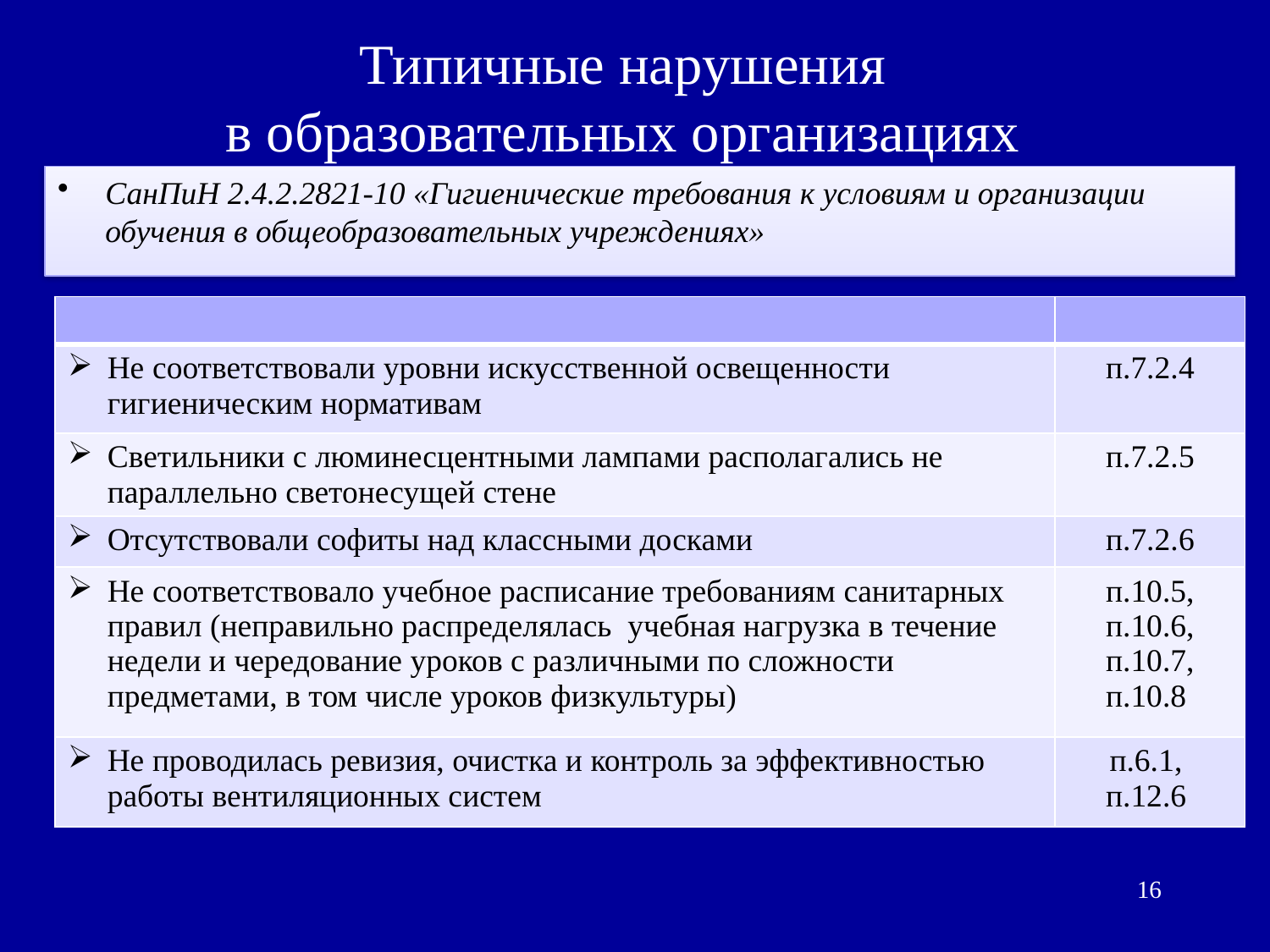

# Типичные нарушения в образовательных организациях
СанПиН 2.4.2.2821-10 «Гигиенические требования к условиям и организации обучения в общеобразовательных учреждениях»
|  |  |
| --- | --- |
| Не соответствовали уровни искусственной освещенности гигиеническим нормативам | п.7.2.4 |
| Светильники с люминесцентными лампами располагались не параллельно светонесущей стене | п.7.2.5 |
| Отсутствовали софиты над классными досками | п.7.2.6 |
| Не соответствовало учебное расписание требованиям санитарных правил (неправильно распределялась учебная нагрузка в течение недели и чередование уроков с различными по сложности предметами, в том числе уроков физкультуры) | п.10.5, п.10.6, п.10.7, п.10.8 |
| Не проводилась ревизия, очистка и контроль за эффективностью работы вентиляционных систем | п.6.1, п.12.6 |
16